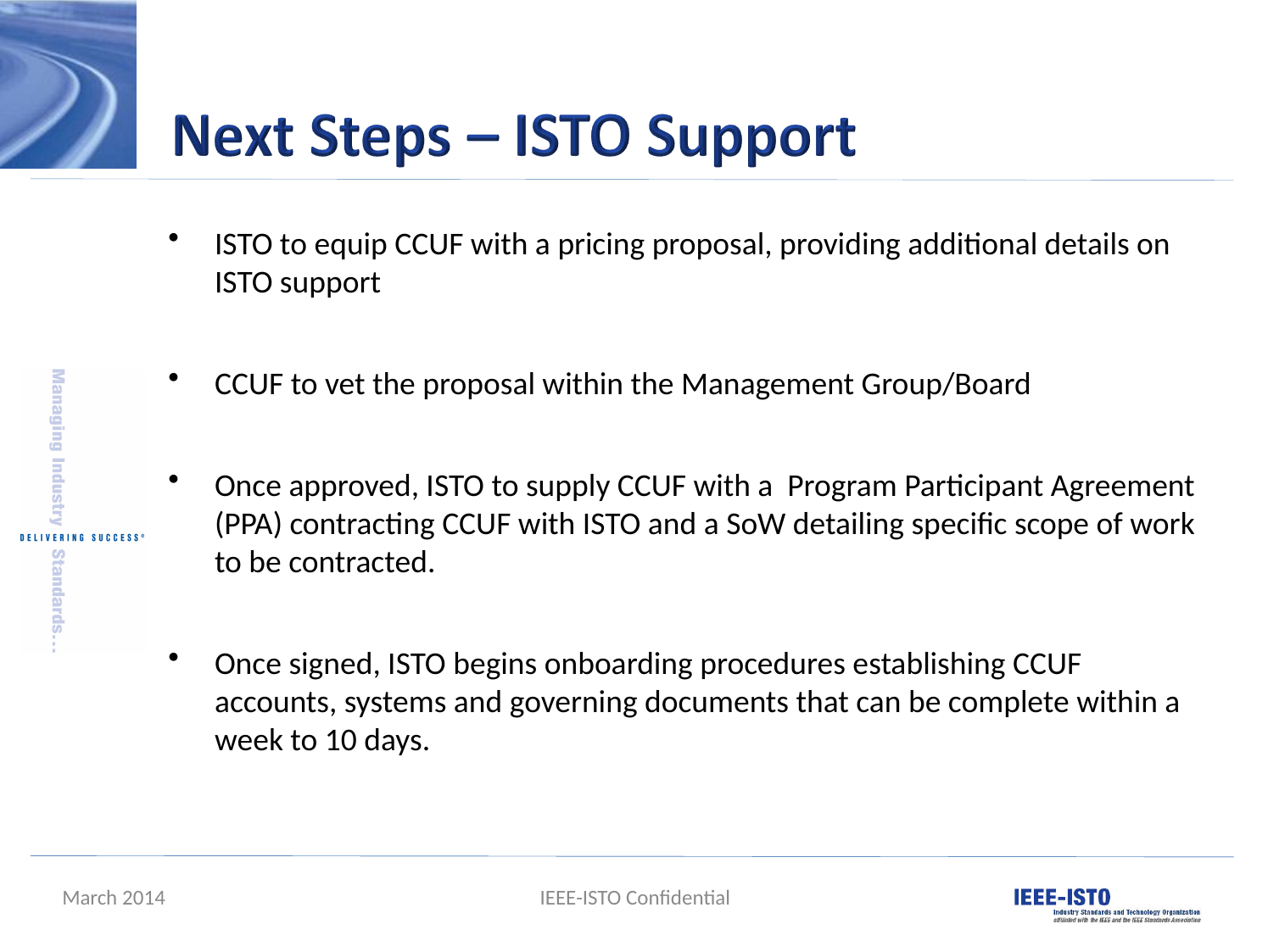

# ISTO to equip CCUF with a pricing proposal, providing additional details on ISTO support
CCUF to vet the proposal within the Management Group/Board
Once approved, ISTO to supply CCUF with a  Program Participant Agreement (PPA) contracting CCUF with ISTO and a SoW detailing specific scope of work to be contracted.
Once signed, ISTO begins onboarding procedures establishing CCUF accounts, systems and governing documents that can be complete within a week to 10 days.
March 2014
IEEE-ISTO Confidential